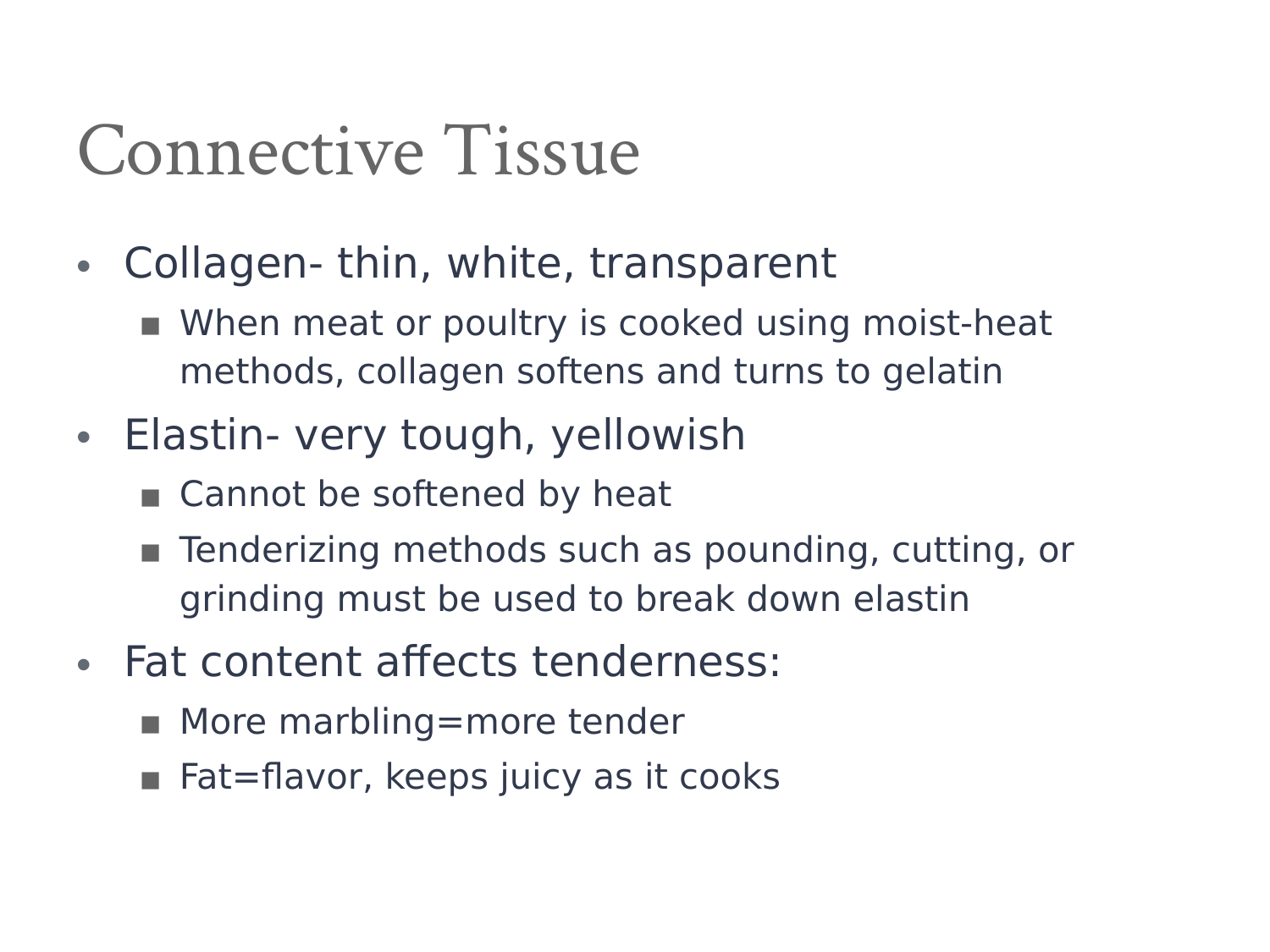

# Connective Tissue
Collagen- thin, white, transparent
When meat or poultry is cooked using moist-heat methods, collagen softens and turns to gelatin
Elastin- very tough, yellowish
Cannot be softened by heat
Tenderizing methods such as pounding, cutting, or grinding must be used to break down elastin
Fat content affects tenderness:
More marbling=more tender
Fat=flavor, keeps juicy as it cooks